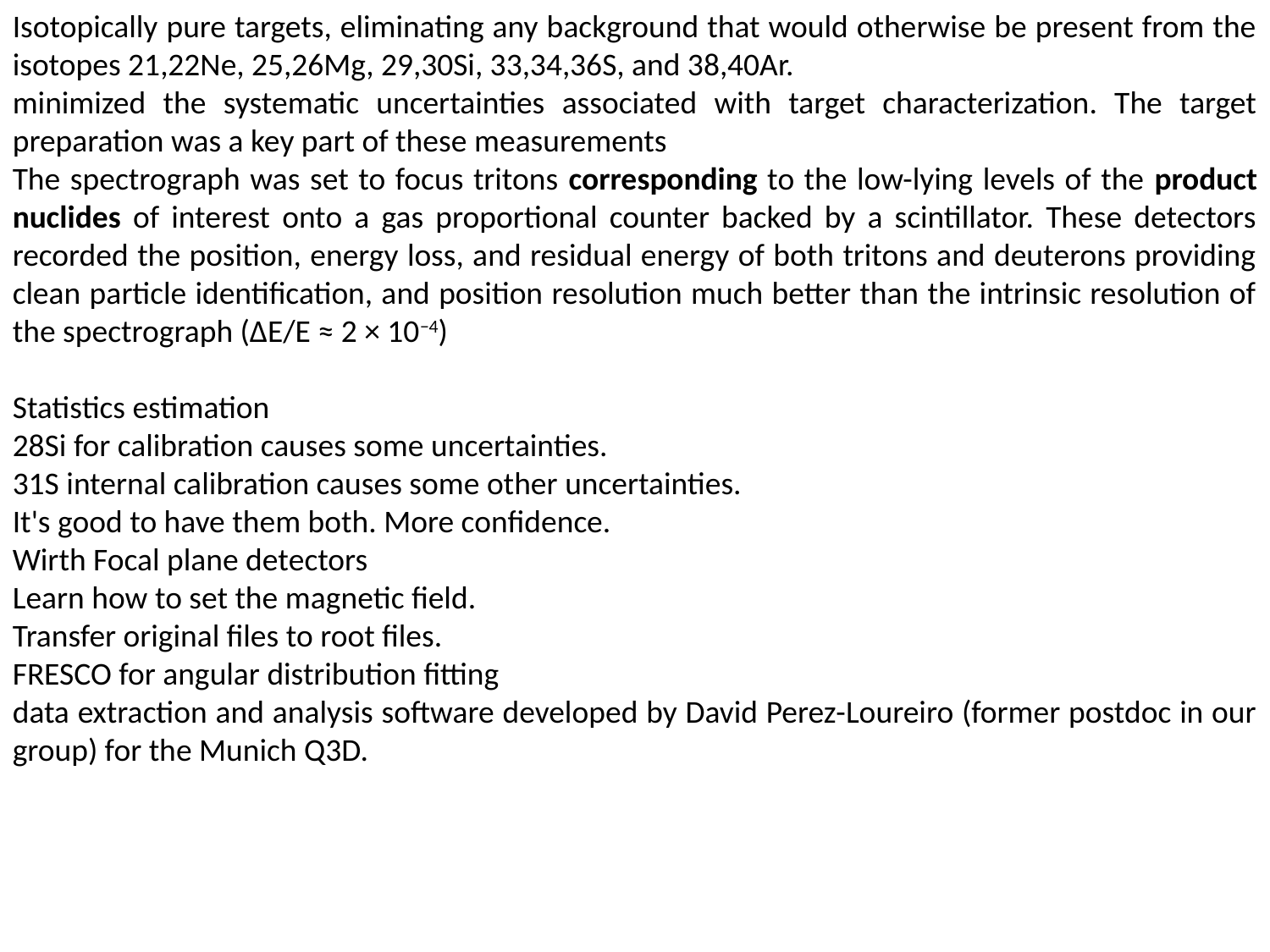

Isotopically pure targets, eliminating any background that would otherwise be present from the isotopes 21,22Ne, 25,26Mg, 29,30Si, 33,34,36S, and 38,40Ar.
minimized the systematic uncertainties associated with target characterization. The target preparation was a key part of these measurements
The spectrograph was set to focus tritons corresponding to the low-lying levels of the product nuclides of interest onto a gas proportional counter backed by a scintillator. These detectors recorded the position, energy loss, and residual energy of both tritons and deuterons providing clean particle identification, and position resolution much better than the intrinsic resolution of the spectrograph (ΔE/E ≈ 2 × 10−4)

Statistics estimation
28Si for calibration causes some uncertainties.
31S internal calibration causes some other uncertainties.
It's good to have them both. More confidence.
Wirth Focal plane detectors
Learn how to set the magnetic field.
Transfer original files to root files.
FRESCO for angular distribution fitting
data extraction and analysis software developed by David Perez-Loureiro (former postdoc in our group) for the Munich Q3D.